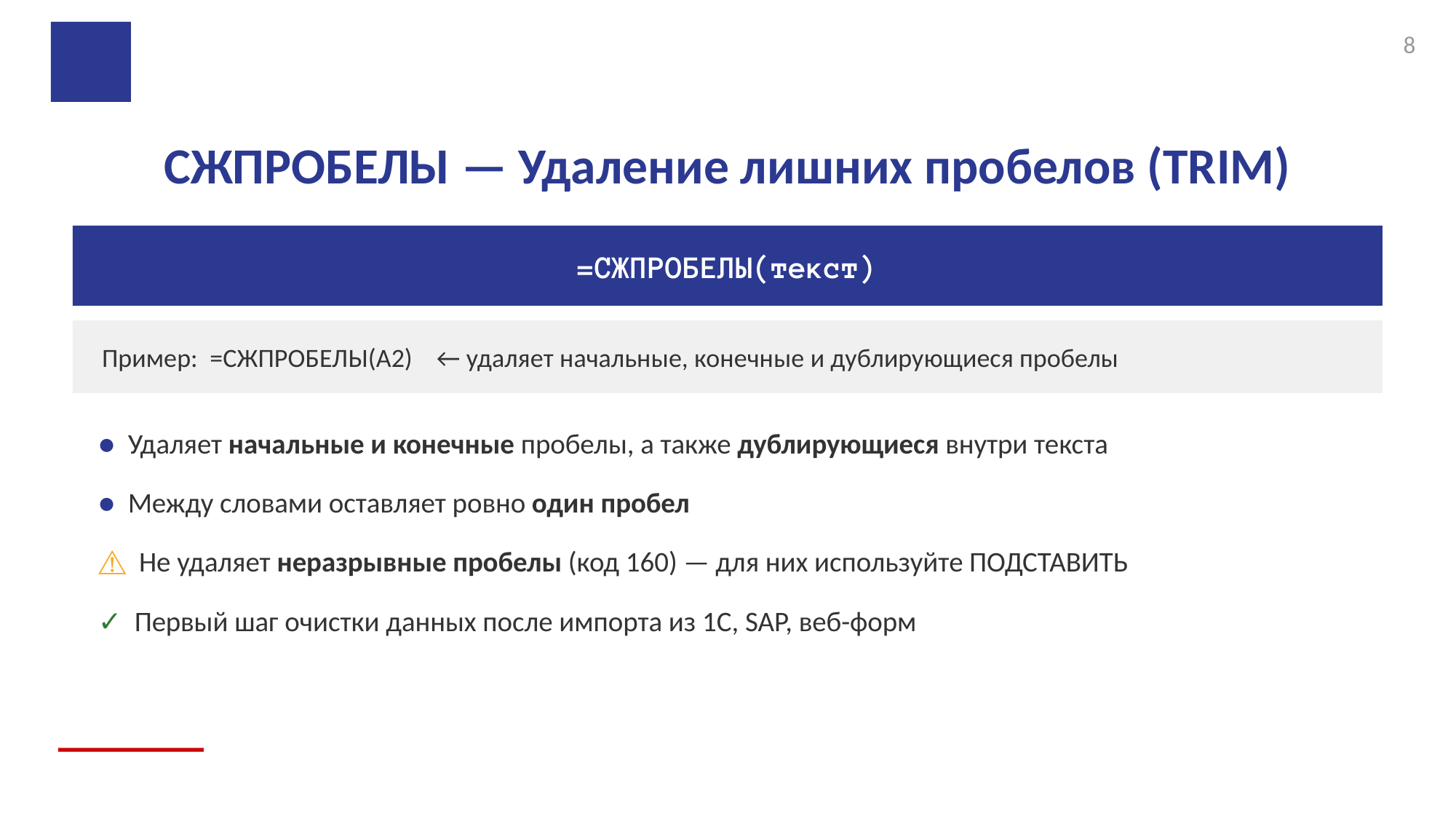

8

СЖПРОБЕЛЫ — Удаление лишних пробелов (TRIM)

=СЖПРОБЕЛЫ(текст)

Пример:  =СЖПРОБЕЛЫ(A2)    ← удаляет начальные, конечные и дублирующиеся пробелы
●  Удаляет начальные и конечные пробелы, а также дублирующиеся внутри текста
●  Между словами оставляет ровно один пробел
⚠  Не удаляет неразрывные пробелы (код 160) — для них используйте ПОДСТАВИТЬ
✓  Первый шаг очистки данных после импорта из 1С, SAP, веб-форм